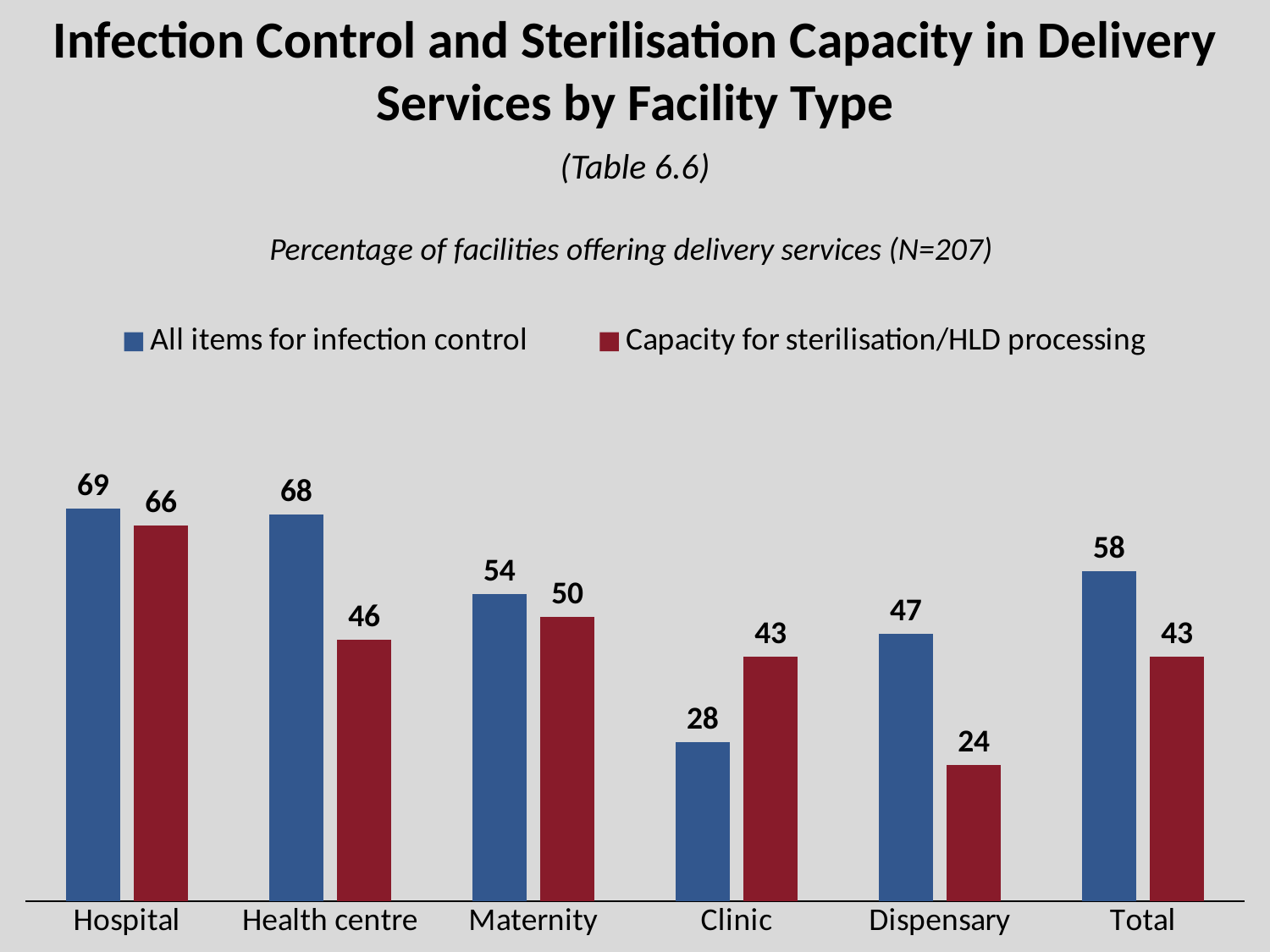

# Infection Control and Sterilisation Capacity in Delivery Services by Facility Type
(Table 6.6)
Percentage of facilities offering delivery services (N=207)

### Chart

| Category | All items for infection control | Capacity for sterilisation/HLD processing |
|---|---|---|
| Hospital | 69.0 | 66.0 |
| Health centre | 68.0 | 46.0 |
| Maternity | 54.0 | 50.0 |
| Clinic | 28.0 | 43.0 |
| Dispensary | 47.0 | 24.0 |
| Total | 58.0 | 43.0 |